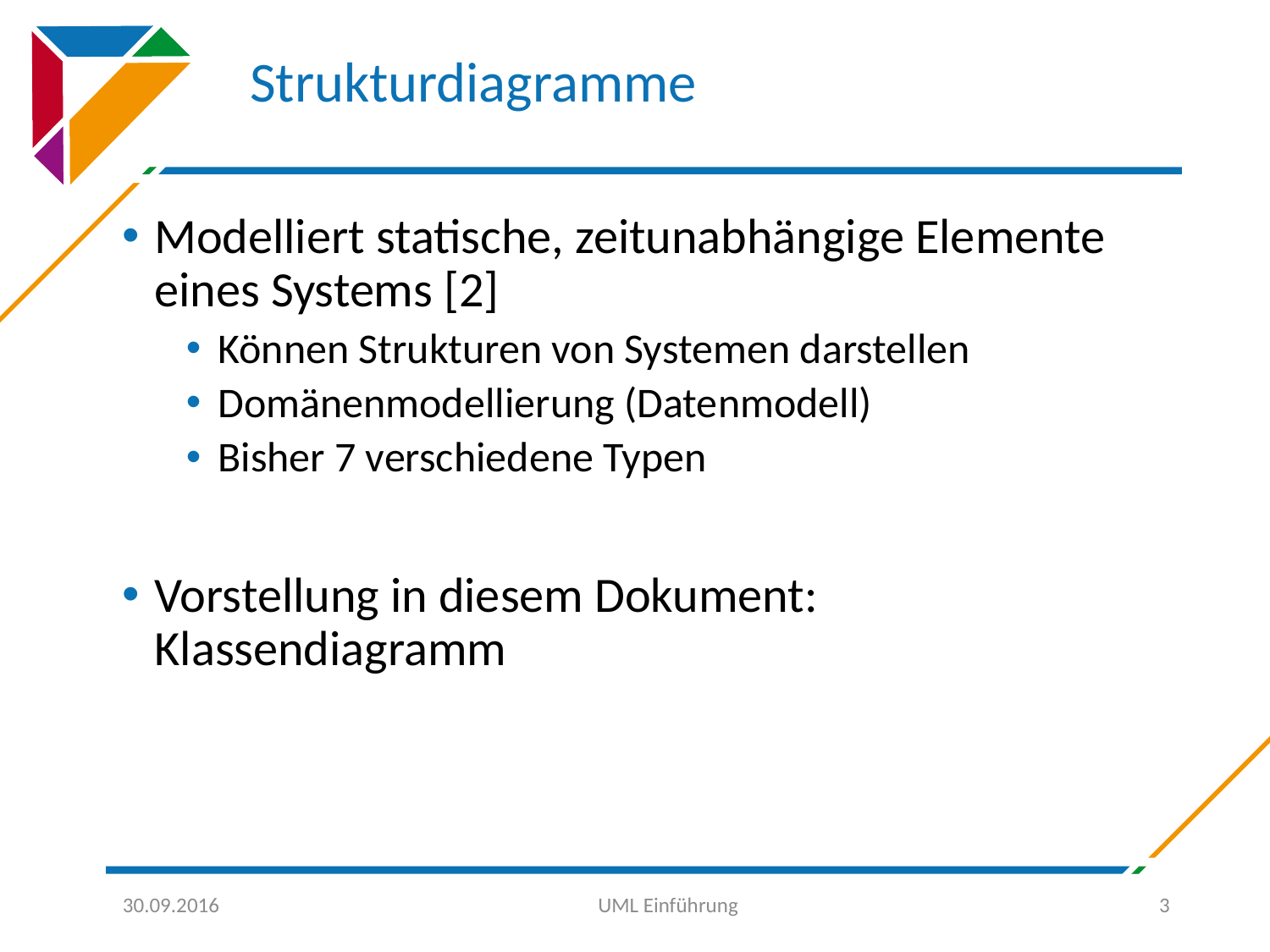

# Strukturdiagramme
Modelliert statische, zeitunabhängige Elemente eines Systems [2]
Können Strukturen von Systemen darstellen
Domänenmodellierung (Datenmodell)
Bisher 7 verschiedene Typen

Vorstellung in diesem Dokument: Klassendiagramm
30.09.2016
UML Einführung
3